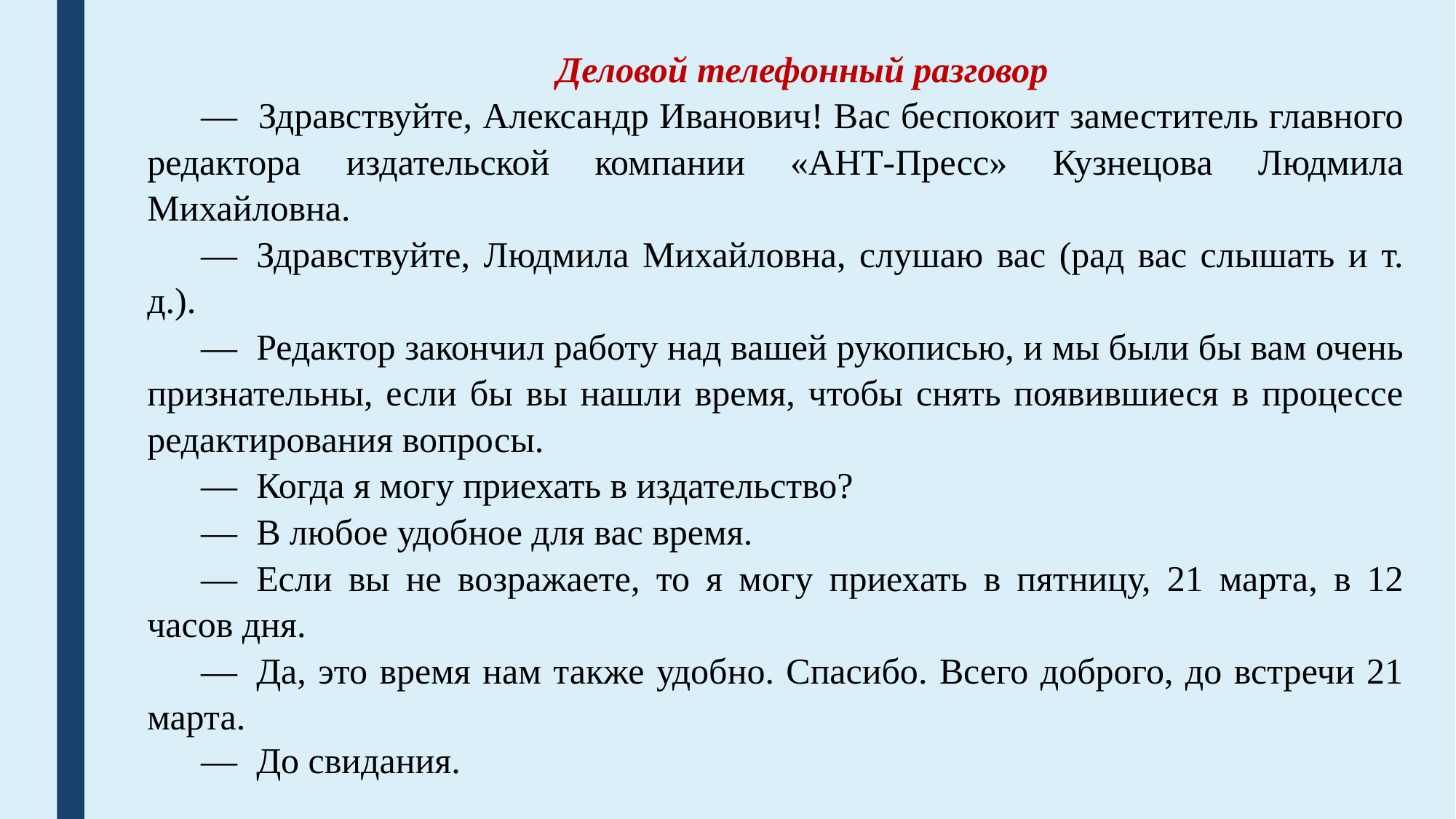

Деловой телефонный разговор
—  Здравствуйте, Александр Иванович! Вас беспокоит заместитель главного редактора издательской компании «АНТ-Пресс» Кузнецова Людмила Михайловна.
—	Здравствуйте, Людмила Михайловна, слушаю вас (рад вас слышать и т. д.).
—	Редактор закончил работу над вашей рукописью, и мы были бы вам очень признательны, если бы вы нашли время, чтобы снять появившиеся в процессе редактирования вопросы.
—	Когда я могу приехать в издательство?
—	В любое удобное для вас время.
—	Если вы не возражаете, то я могу приехать в пятницу, 21 марта, в 12 часов дня.
—	Да, это время нам также удобно. Спасибо. Всего доброго, до встречи 21 марта.
—	До свидания.